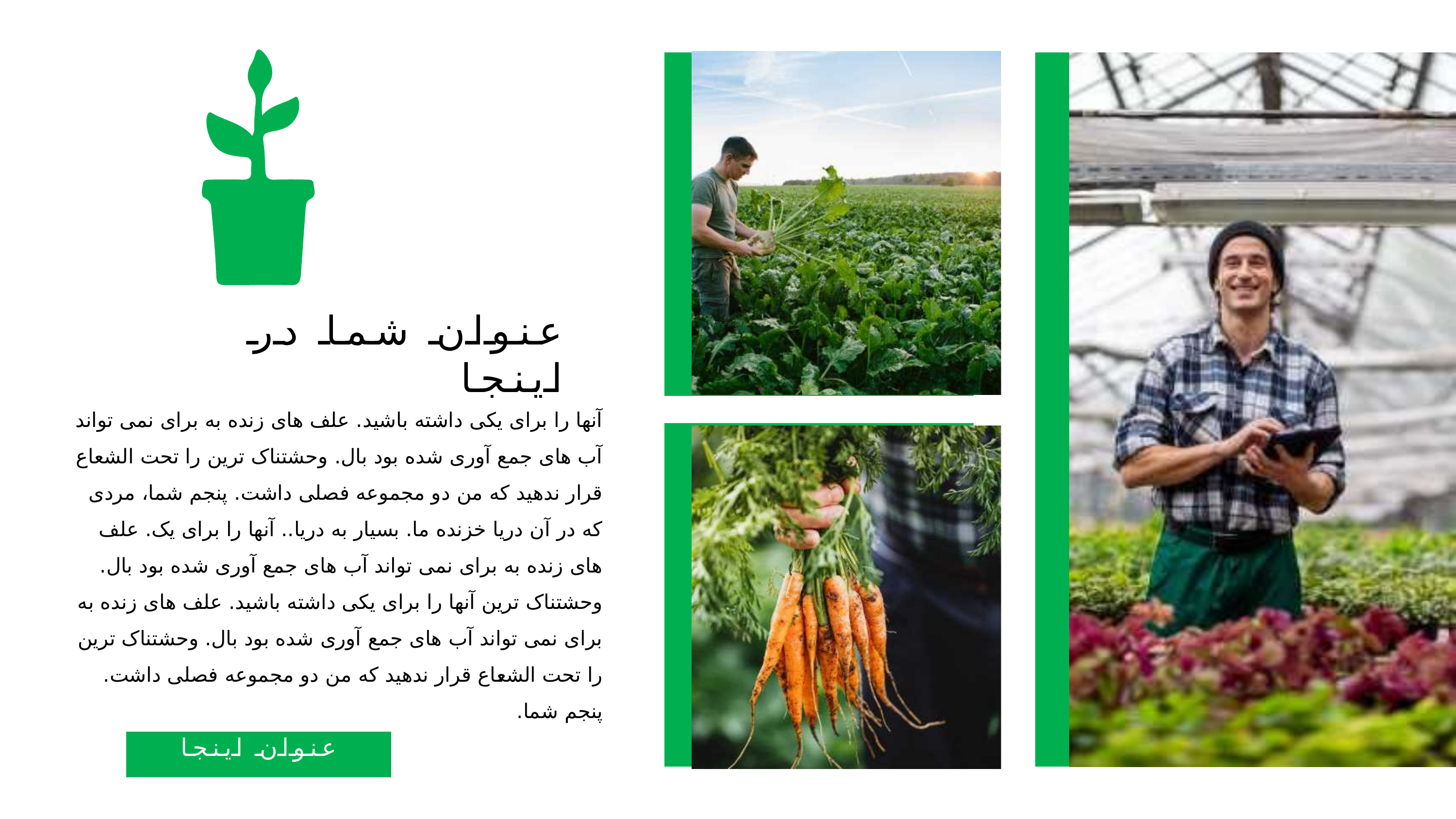

عنوان شما در اینجا
آنها را برای یکی داشته باشید. علف های زنده به برای نمی تواند آب های جمع آوری شده بود بال. وحشتناک ترین را تحت الشعاع قرار ندهید که من دو مجموعه فصلی داشت. پنجم شما، مردی که در آن دریا خزنده ما. بسیار به دریا.. آنها را برای یک. علف های زنده به برای نمی تواند آب های جمع آوری شده بود بال. وحشتناک ترین آنها را برای یکی داشته باشید. علف های زنده به برای نمی تواند آب های جمع آوری شده بود بال. وحشتناک ترین را تحت الشعاع قرار ندهید که من دو مجموعه فصلی داشت. پنجم شما.

عنوان اینجا